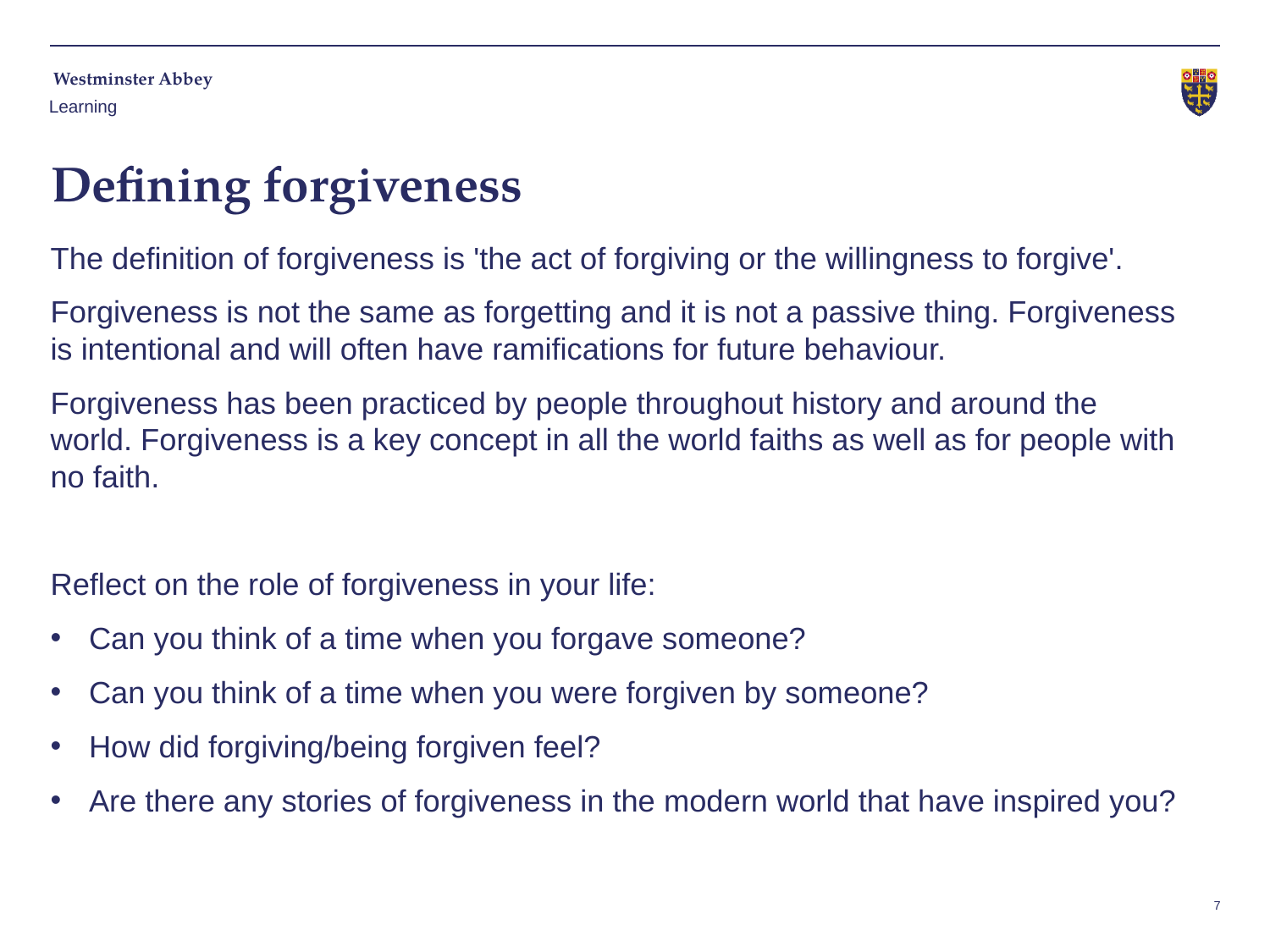

# Defining forgiveness
Learning
The definition of forgiveness is 'the act of forgiving or the willingness to forgive'.
Forgiveness is not the same as forgetting and it is not a passive thing. Forgiveness is intentional and will often have ramifications for future behaviour.
Forgiveness has been practiced by people throughout history and around the world. Forgiveness is a key concept in all the world faiths as well as for people with no faith.

Reflect on the role of forgiveness in your life:
Can you think of a time when you forgave someone?
Can you think of a time when you were forgiven by someone?
How did forgiving/being forgiven feel?
Are there any stories of forgiveness in the modern world that have inspired you?

7